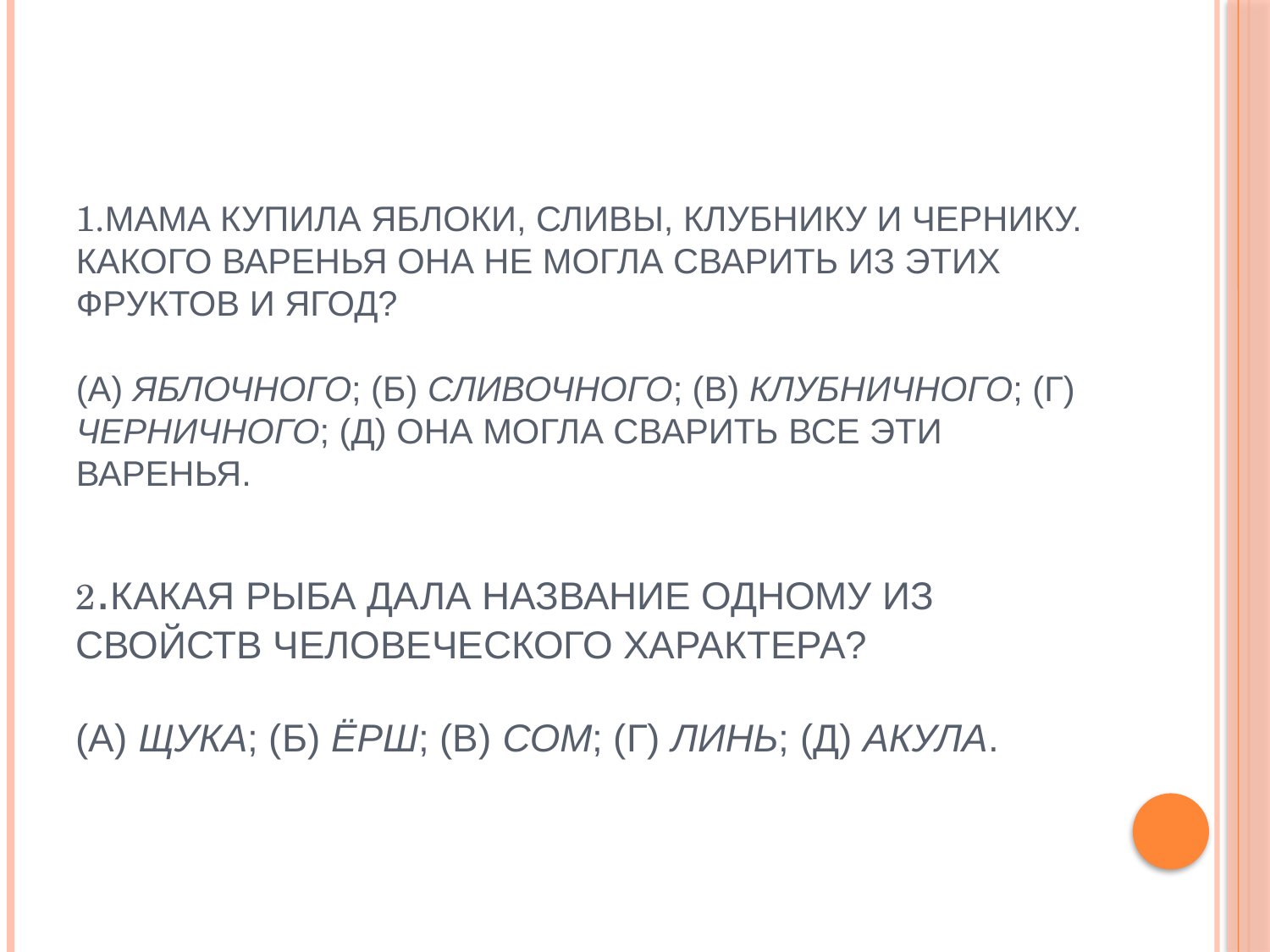

# 1.Мама купила яблоки, сливы, клубнику и чернику. Какого варенья она не могла сварить из этих фруктов и ягод? (А) яблочного; (Б) сливочного; (В) клубничного; (Г) черничного; (Д) она могла сварить все эти варенья. 2.Какая рыба дала название одному из свойств человеческого характера? (А) щука; (Б) ёрш; (В) сом; (Г) линь; (Д) акула.